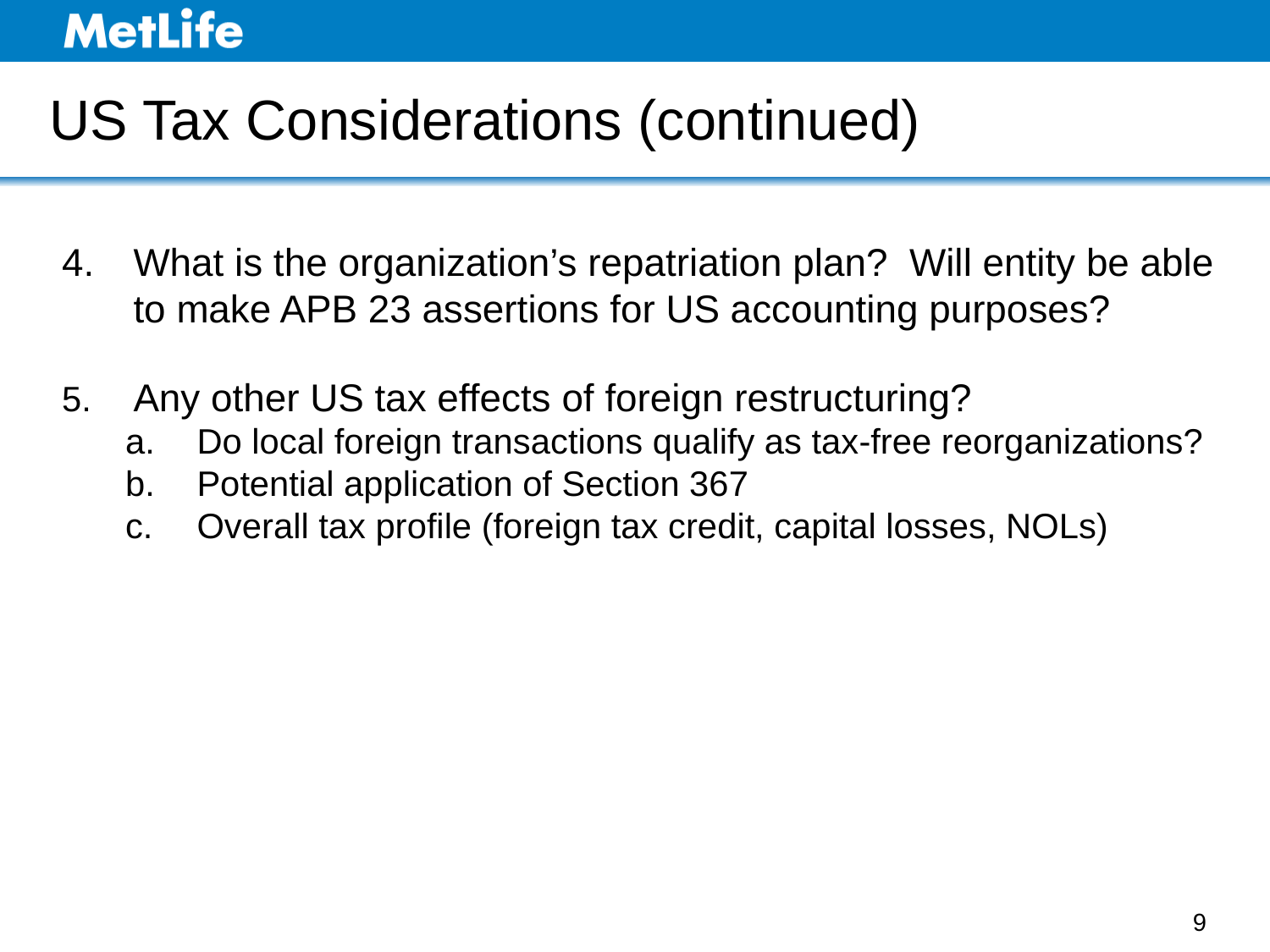

US Tax Considerations (continued)
What is the organization’s repatriation plan?  Will entity be able to make APB 23 assertions for US accounting purposes?

5.   	Any other US tax effects of foreign restructuring?
Do local foreign transactions qualify as tax-free reorganizations?
Potential application of Section 367
Overall tax profile (foreign tax credit, capital losses, NOLs)

9